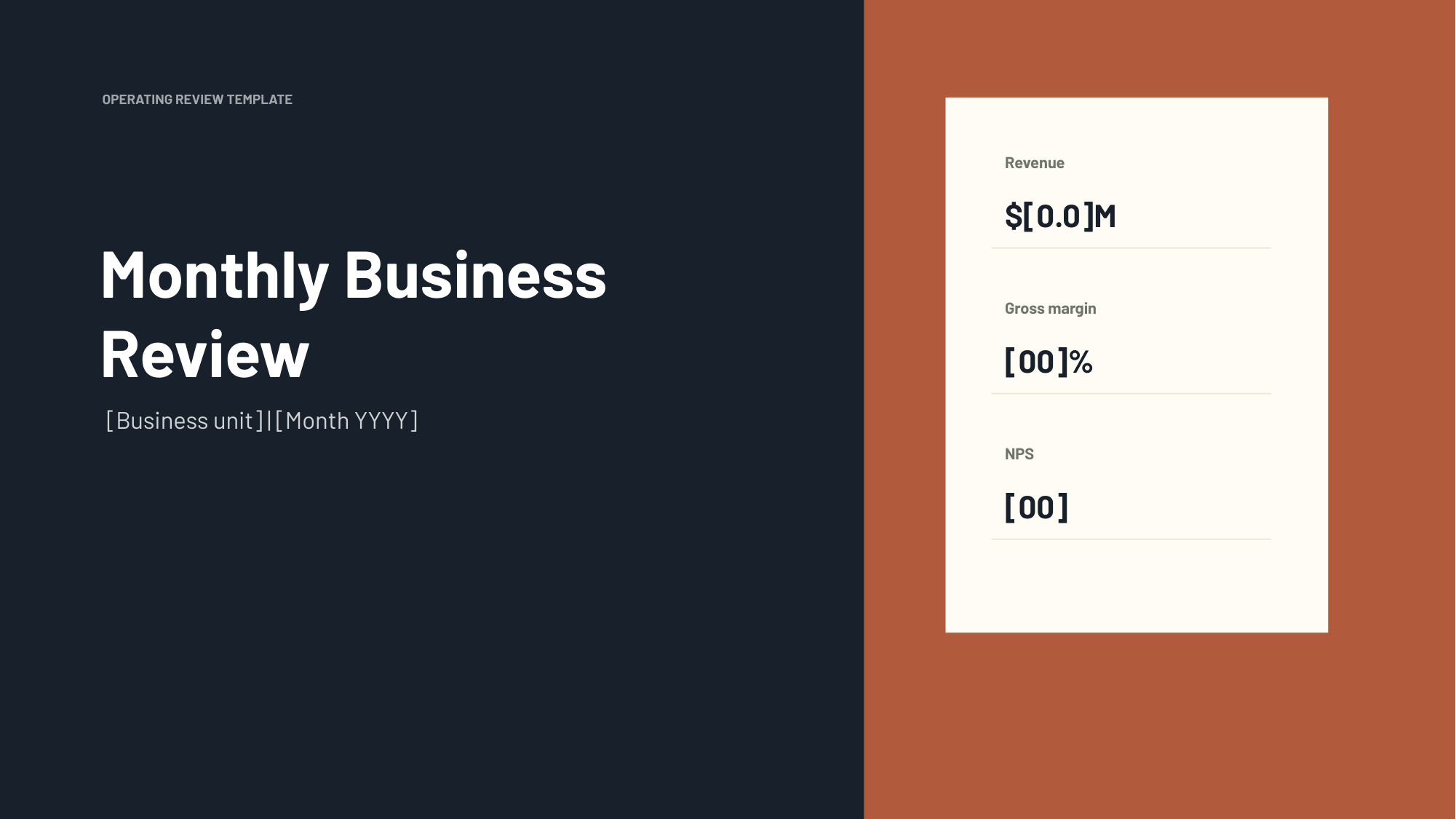

OPERATING REVIEW TEMPLATE

Revenue
$[0.0]M
Monthly Business Review

Gross margin
[00]%

[Business unit] | [Month YYYY]
NPS
[00]